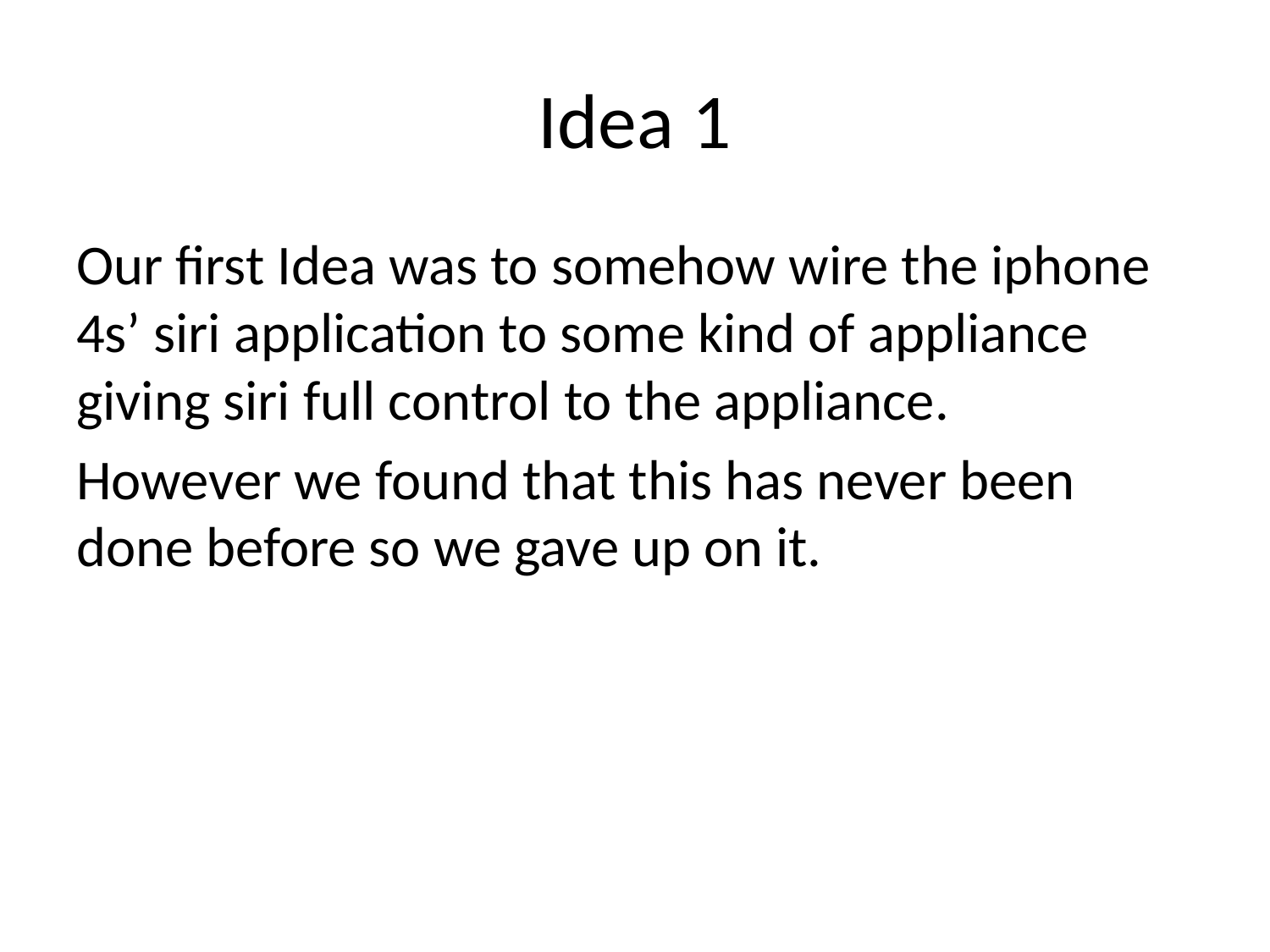

# Idea 1
Our first Idea was to somehow wire the iphone 4s’ siri application to some kind of appliance giving siri full control to the appliance.
However we found that this has never been done before so we gave up on it.